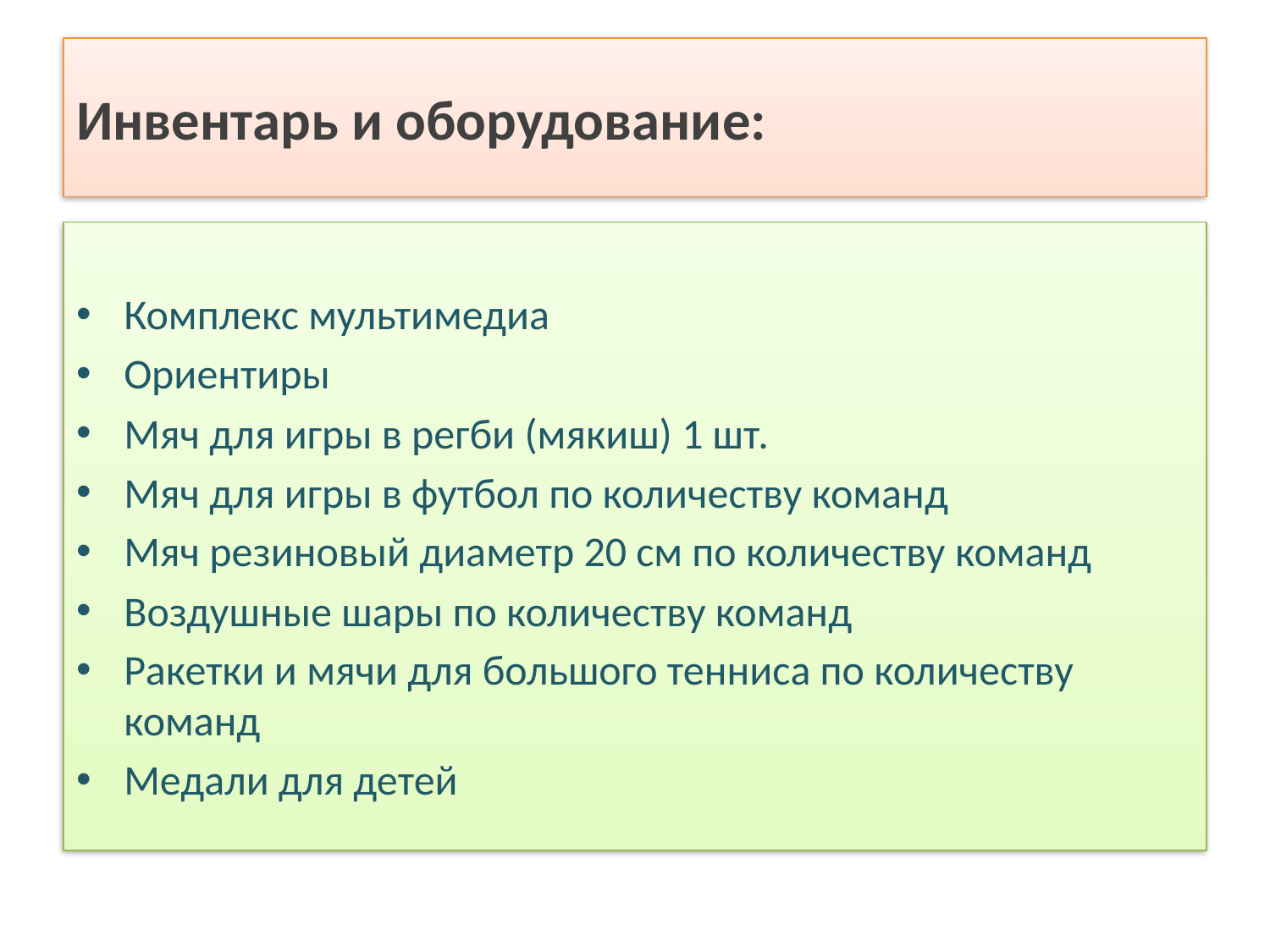

# Инвентарь и оборудование:

Комплекс мультимедиа
Ориентиры
Мяч для игры в регби (мякиш) 1 шт.
Мяч для игры в футбол по количеству команд
Мяч резиновый диаметр 20 см по количеству команд
Воздушные шары по количеству команд
Ракетки и мячи для большого тенниса по количеству команд
Медали для детей